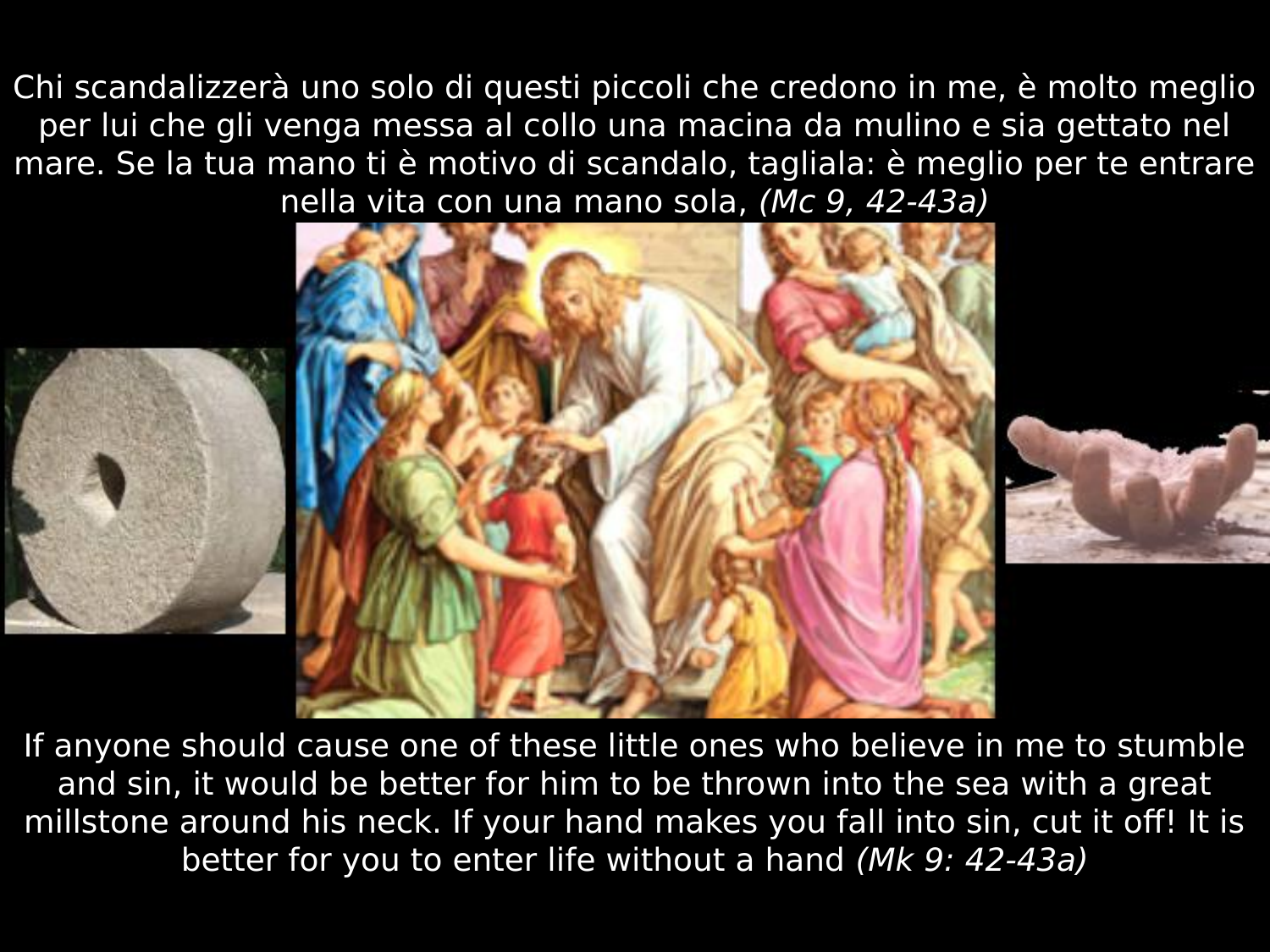

# Chi scandalizzerà uno solo di questi piccoli che credono in me, è molto meglio per lui che gli venga messa al collo una macina da mulino e sia gettato nel mare. Se la tua mano ti è motivo di scandalo, tagliala: è meglio per te entrare nella vita con una mano sola, (Mc 9, 42-43a)
If anyone should cause one of these little ones who believe in me to stumble and sin, it would be better for him to be thrown into the sea with a great millstone around his neck. If your hand makes you fall into sin, cut it off! It is better for you to enter life without a hand (Mk 9: 42-43a)